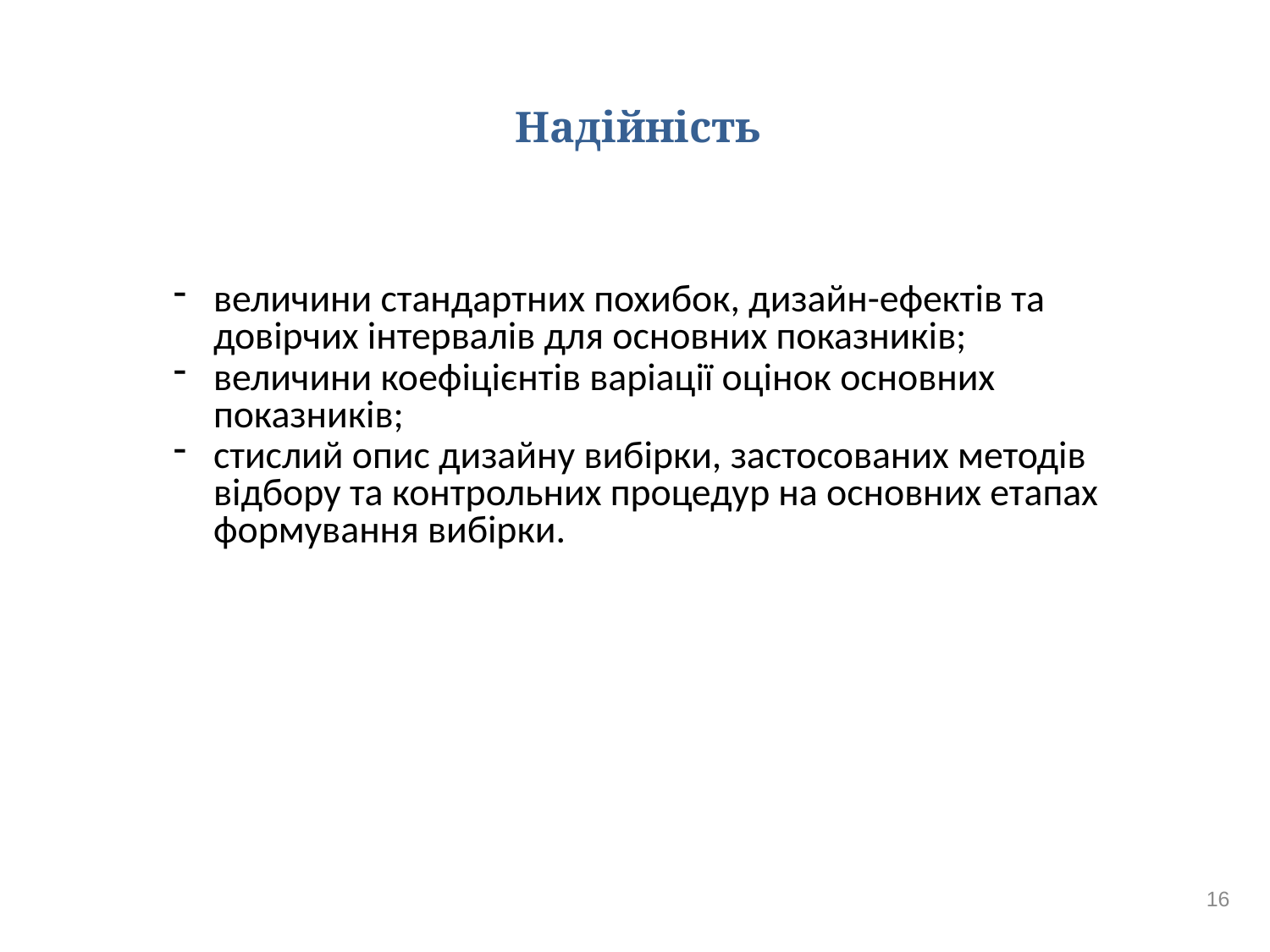

# Надійність
величини стандартних похибок, дизайн-ефектів та довірчих інтервалів для основних показників;
величини коефіцієнтів варіації оцінок основних показників;
стислий опис дизайну вибірки, застосованих методів відбору та контрольних процедур на основних етапах формування вибірки.

16